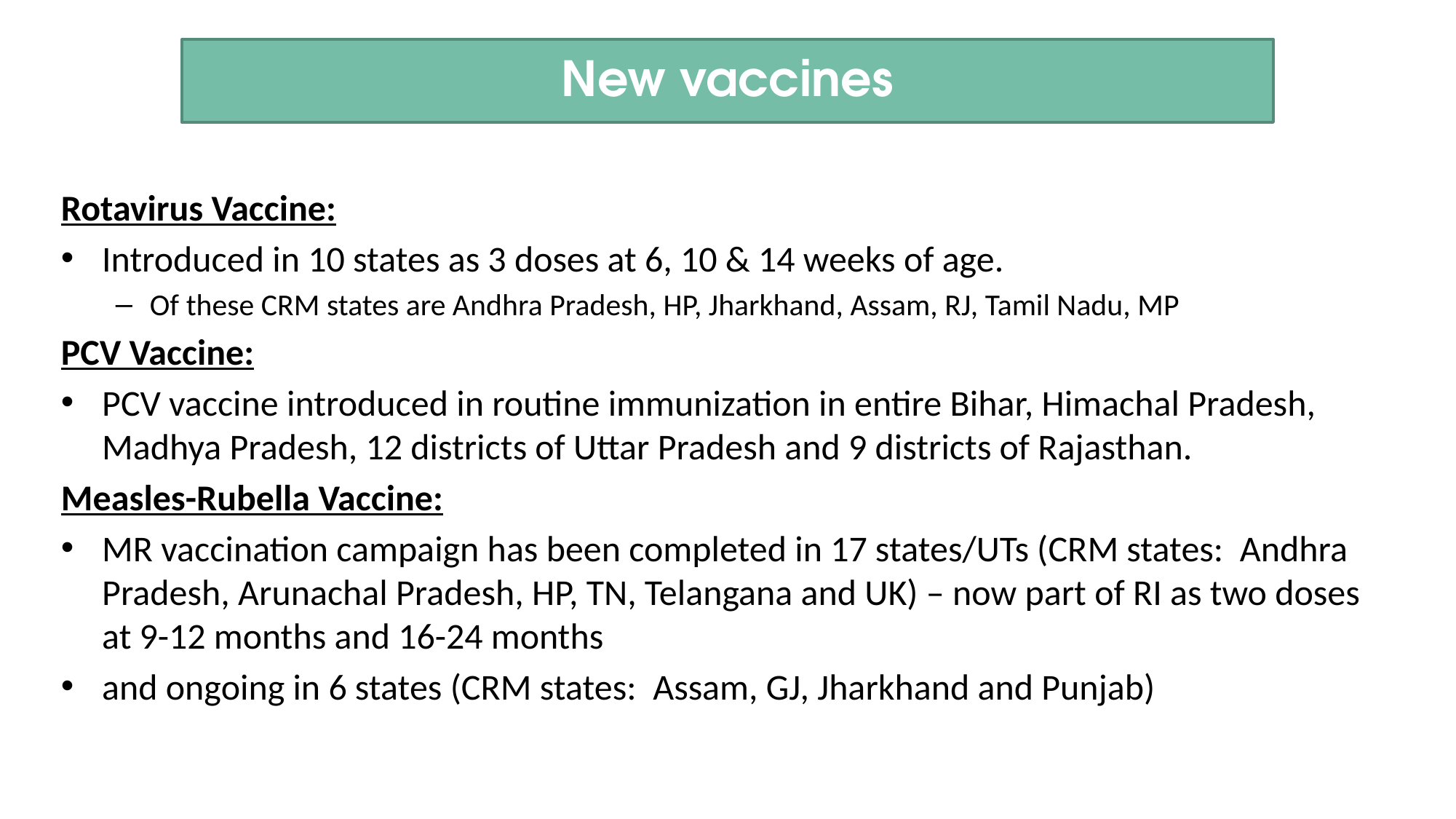

New vaccines
Rotavirus Vaccine:
Introduced in 10 states as 3 doses at 6, 10 & 14 weeks of age.
Of these CRM states are Andhra Pradesh, HP, Jharkhand, Assam, RJ, Tamil Nadu, MP
PCV Vaccine:
PCV vaccine introduced in routine immunization in entire Bihar, Himachal Pradesh, Madhya Pradesh, 12 districts of Uttar Pradesh and 9 districts of Rajasthan.
Measles-Rubella Vaccine:
MR vaccination campaign has been completed in 17 states/UTs (CRM states:  Andhra Pradesh, Arunachal Pradesh, HP, TN, Telangana and UK) – now part of RI as two doses at 9-12 months and 16-24 months
and ongoing in 6 states (CRM states:  Assam, GJ, Jharkhand and Punjab)